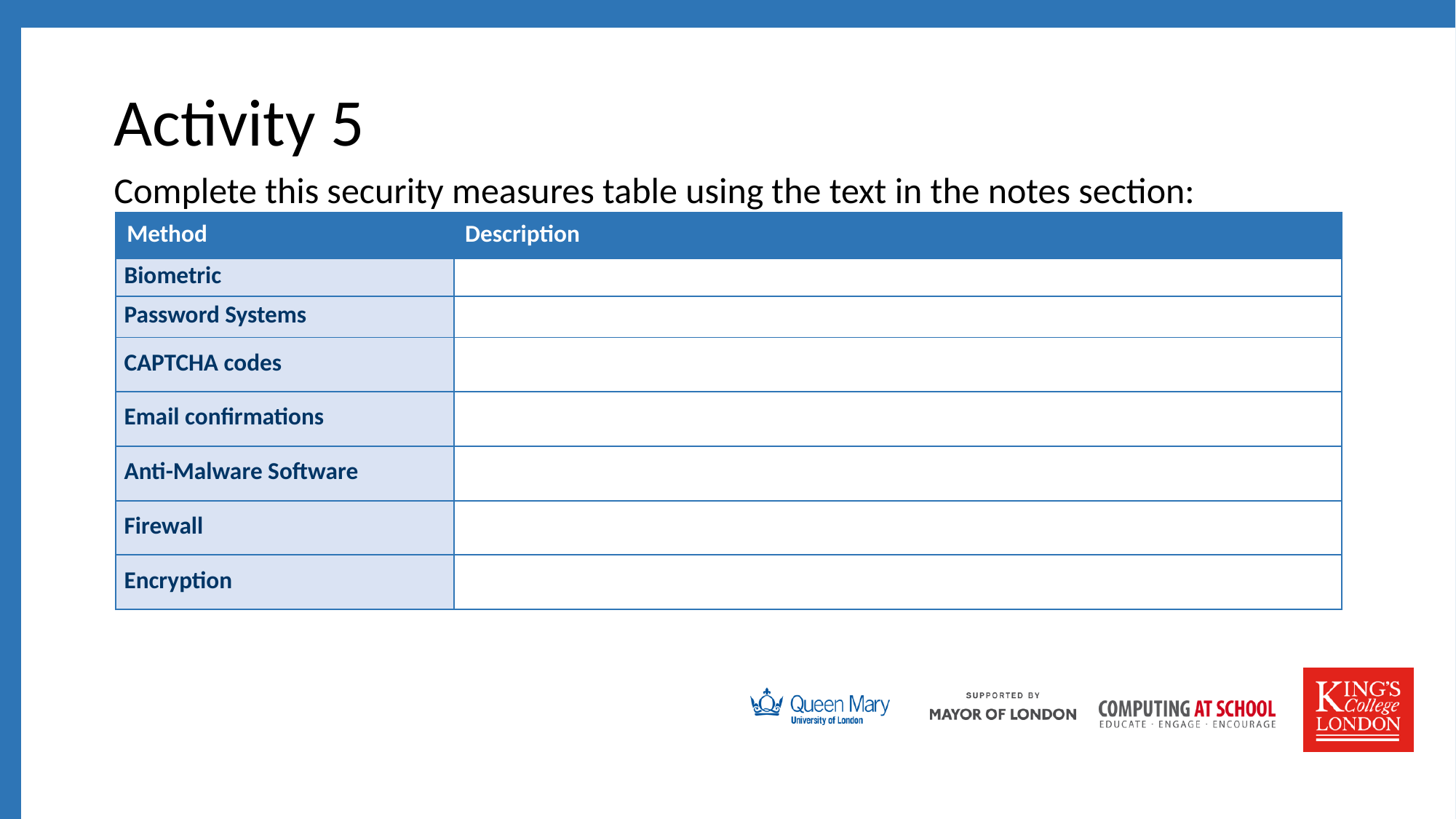

# Activity 5
Complete this security measures table using the text in the notes section:
| Method | Description |
| --- | --- |
| Biometric |  |
| Password Systems |  |
| CAPTCHA codes |  |
| Email confirmations |  |
| Anti-Malware Software |  |
| Firewall |  |
| Encryption |  |